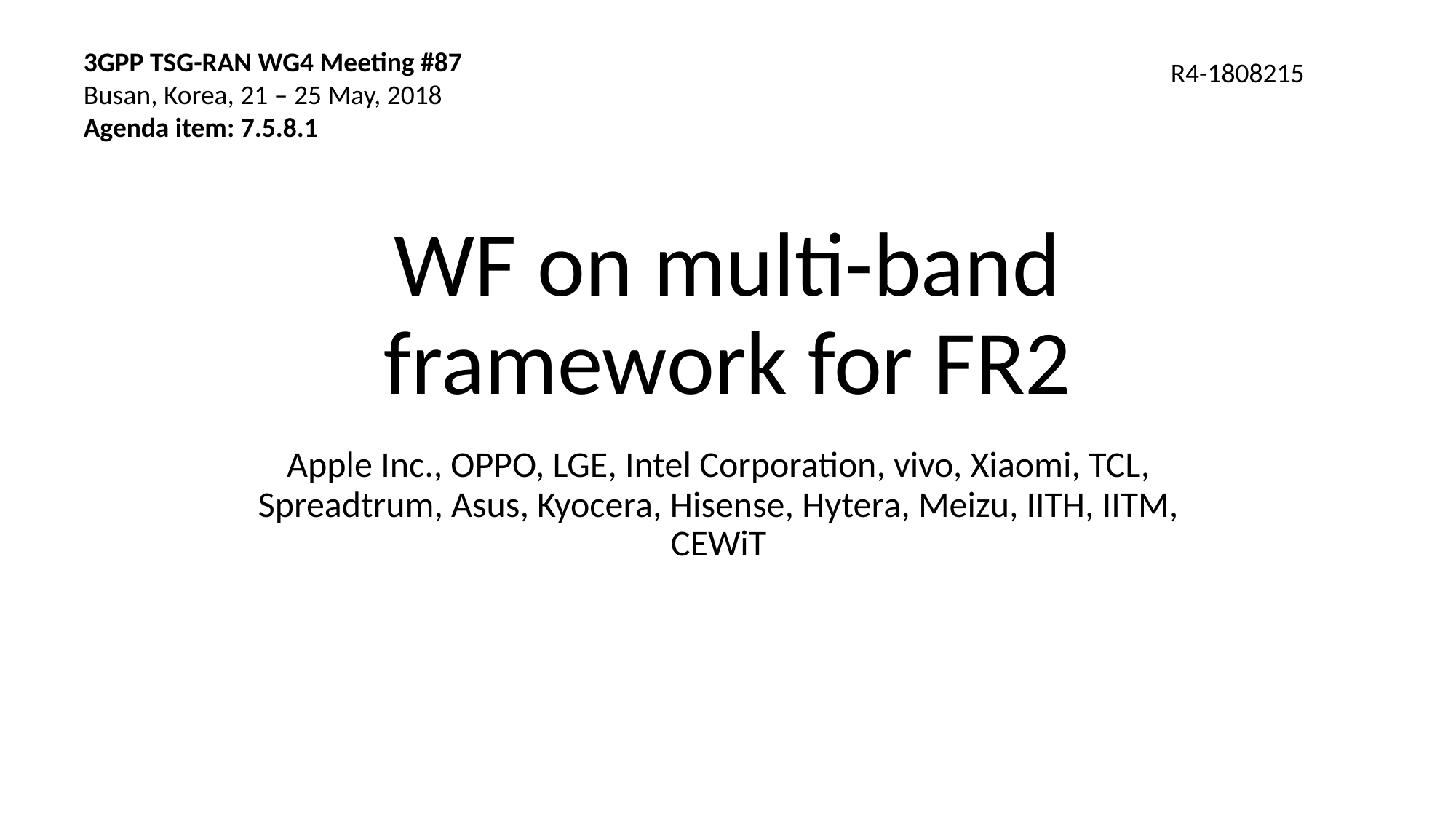

3GPP TSG-RAN WG4 Meeting #87
Busan, Korea, 21 – 25 May, 2018
Agenda item: 7.5.8.1
R4-1808215
# WF on multi-band framework for FR2
Apple Inc., OPPO, LGE, Intel Corporation, vivo, Xiaomi, TCL, Spreadtrum, Asus, Kyocera, Hisense, Hytera, Meizu, IITH, IITM, CEWiT